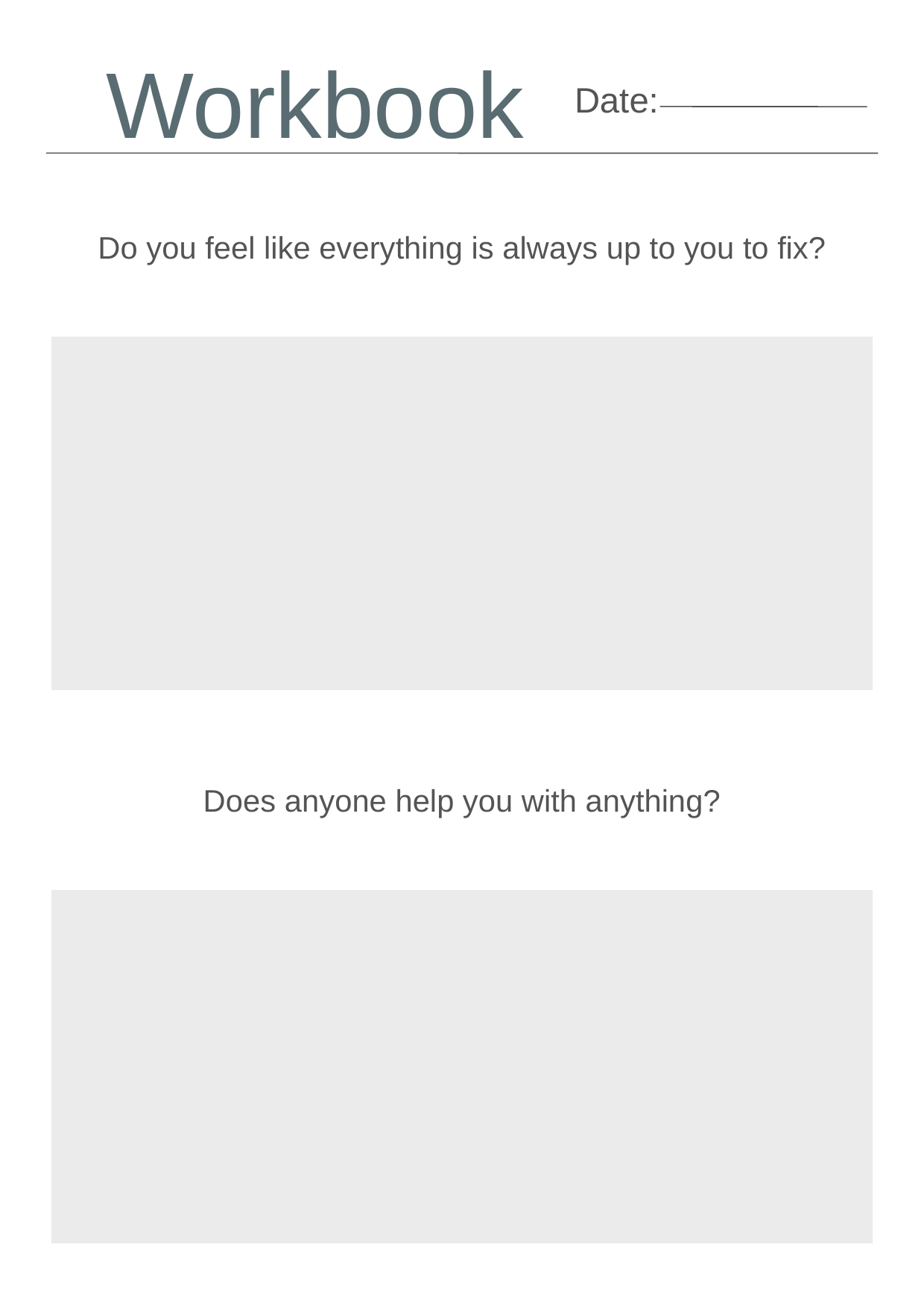

Workbook
Date:

Do you feel like everything is always up to you to fix?

Does anyone help you with anything?